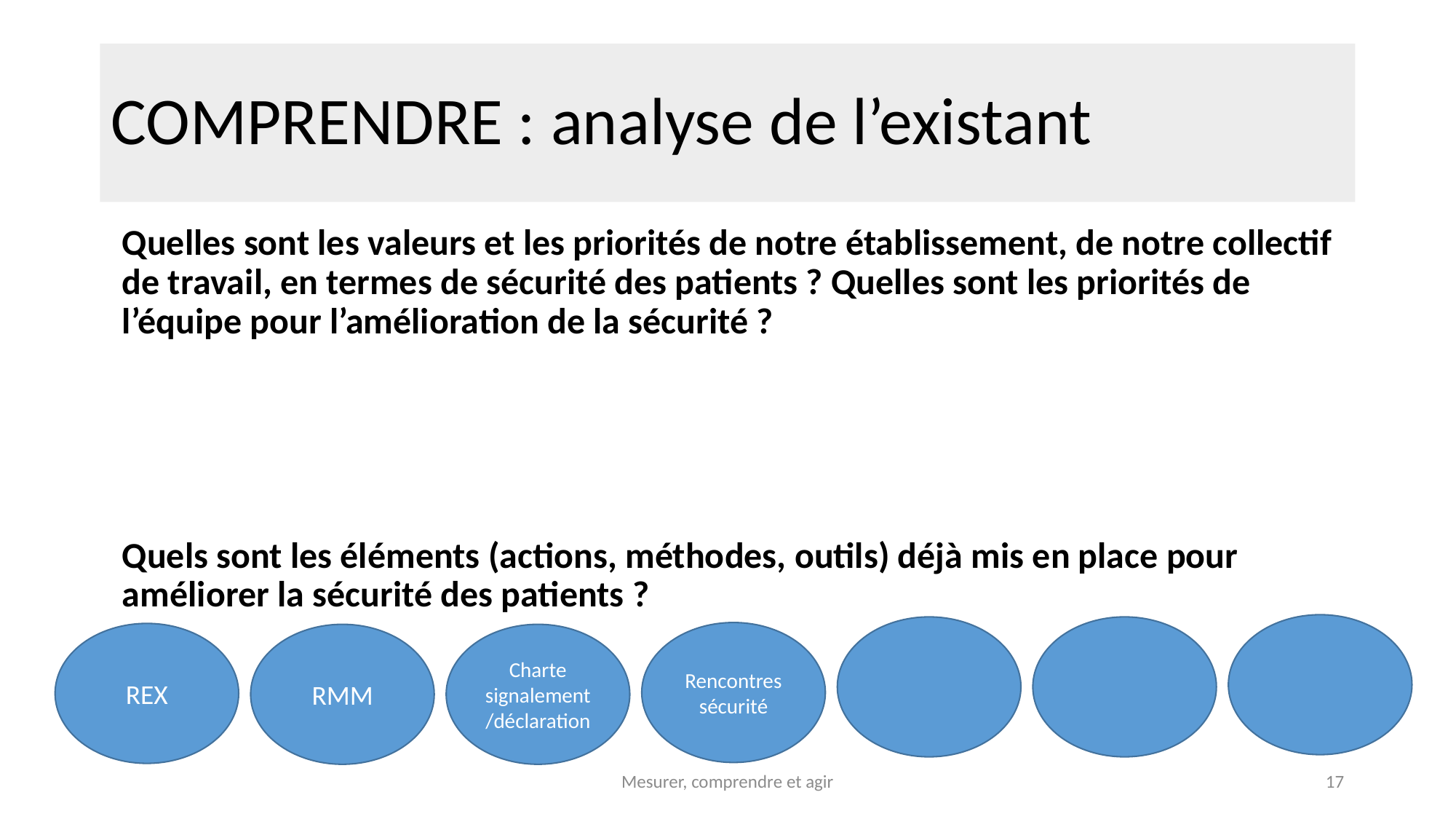

# COMPRENDRE : analyse de l’existant
Quelles sont les valeurs et les priorités de notre établissement, de notre collectif de travail, en termes de sécurité des patients ? Quelles sont les priorités de l’équipe pour l’amélioration de la sécurité ?

Quels sont les éléments (actions, méthodes, outils) déjà mis en place pour améliorer la sécurité des patients ?

Rencontres sécurité
REX
RMM
Charte signalement/déclaration
Mesurer, comprendre et agir
17